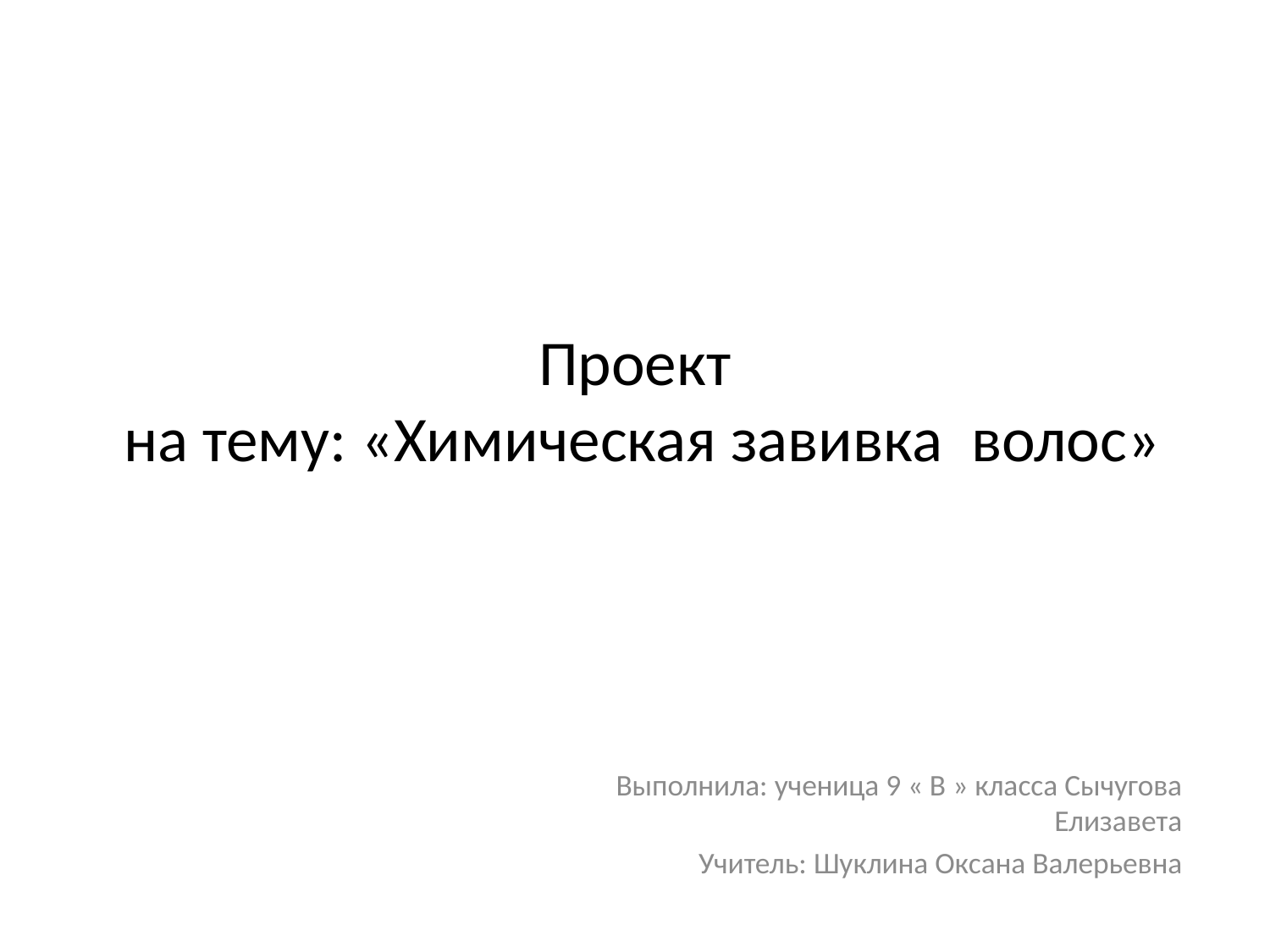

# Проект на тему: «Химическая завивка  волос»

Выполнила: ученица 9 « В » класса Сычугова Елизавета
Учитель: Шуклина Оксана Валерьевна